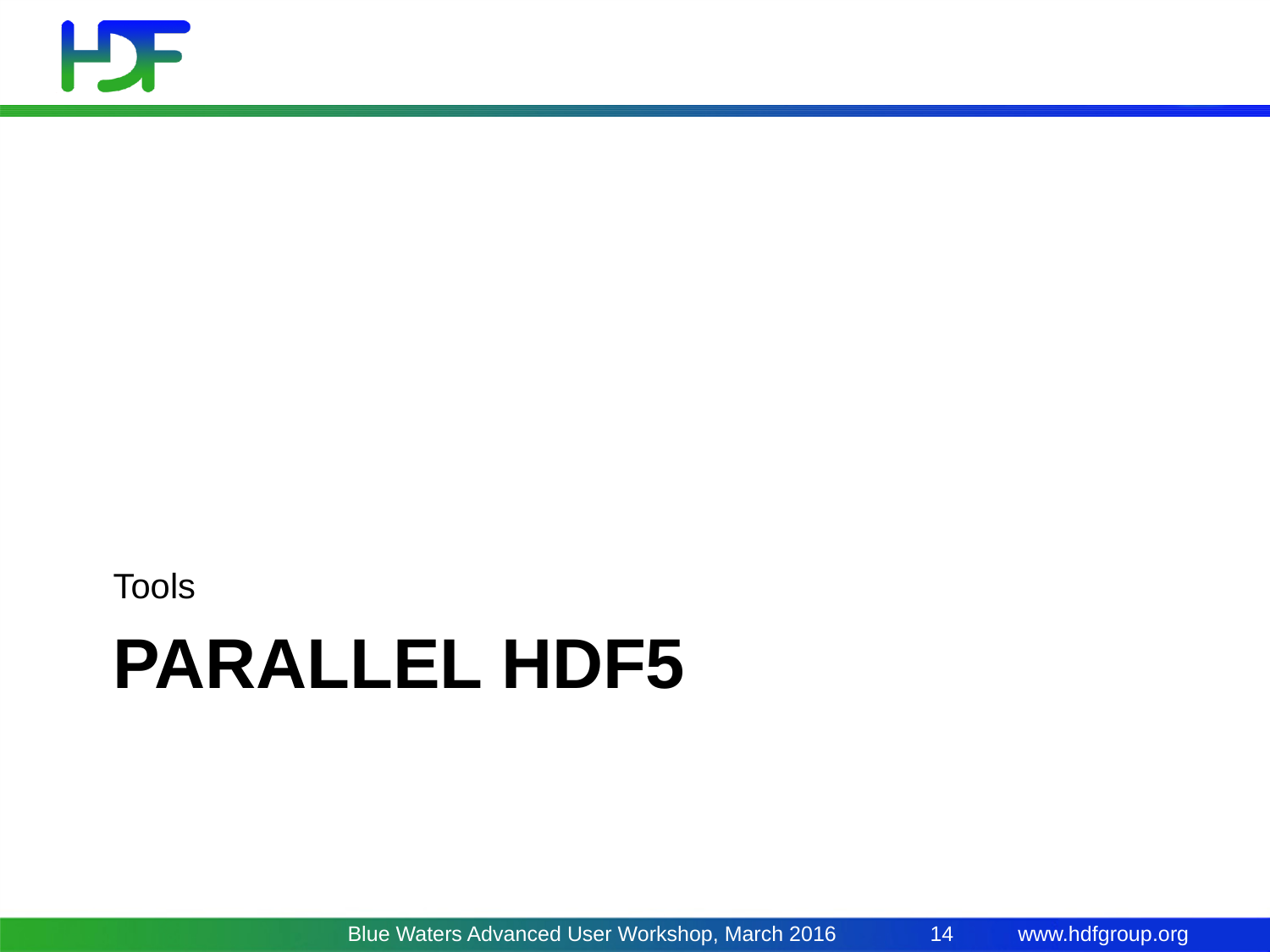

Tools
# Parallel HDF5
Blue Waters Advanced User Workshop, March 2016
14